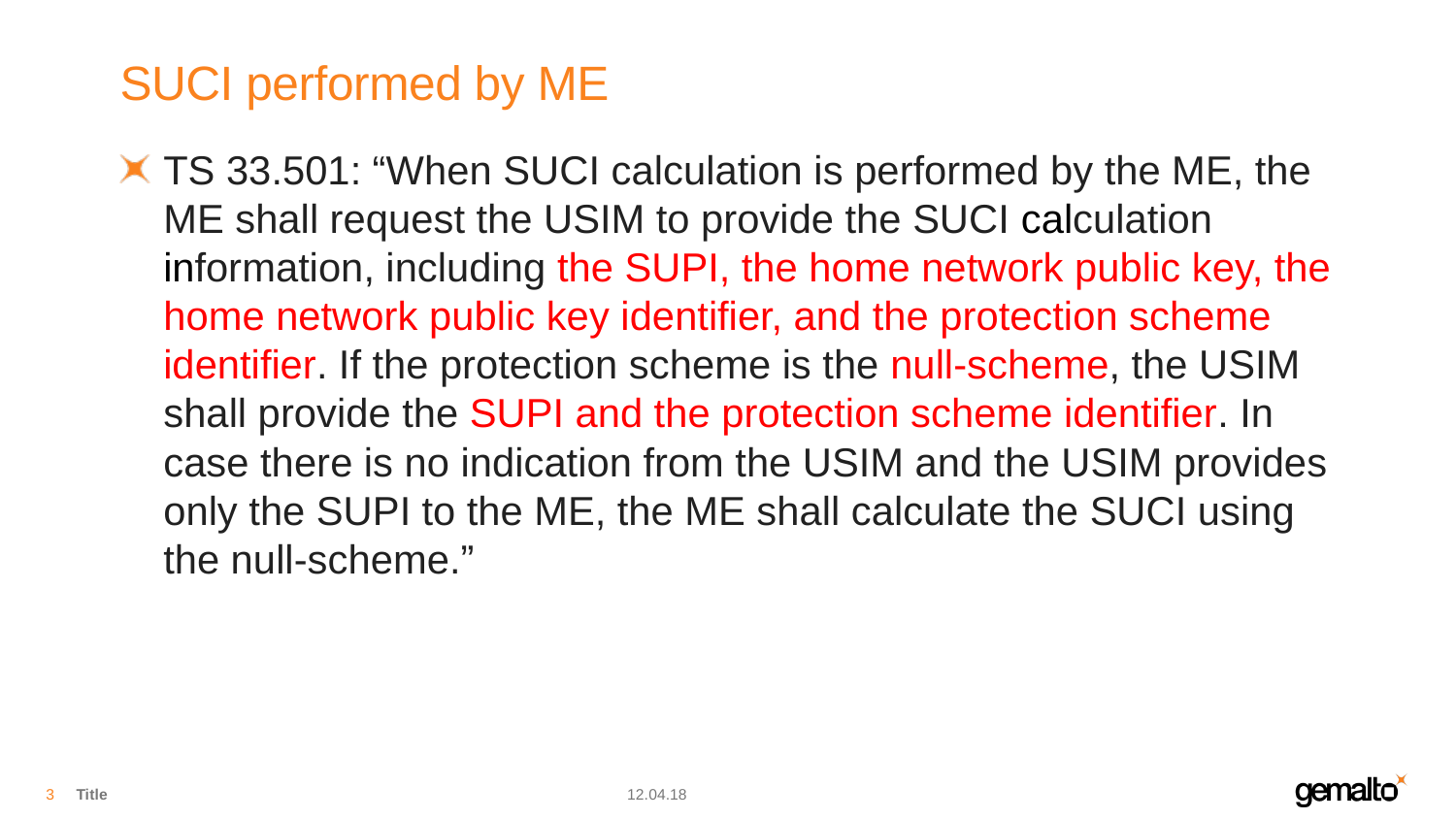

# SUCI performed by ME
TS 33.501: “When SUCI calculation is performed by the ME, the ME shall request the USIM to provide the SUCI calculation information, including the SUPI, the home network public key, the home network public key identifier, and the protection scheme identifier. If the protection scheme is the null-scheme, the USIM shall provide the SUPI and the protection scheme identifier. In case there is no indication from the USIM and the USIM provides only the SUPI to the ME, the ME shall calculate the SUCI using the null-scheme.”
3
Title
12.04.18